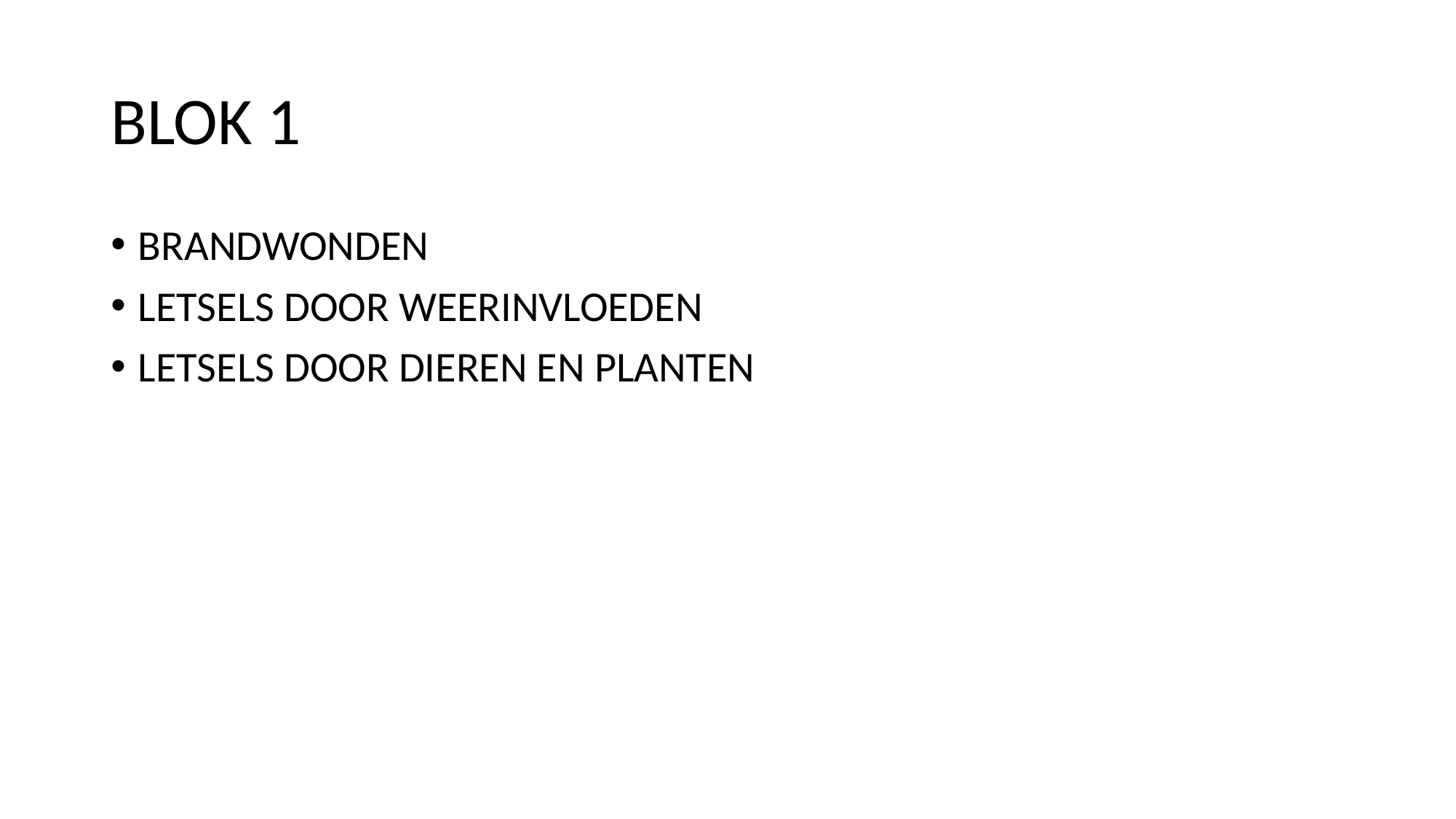

# BLOK 1
BRANDWONDEN
LETSELS DOOR WEERINVLOEDEN
LETSELS DOOR DIEREN EN PLANTEN